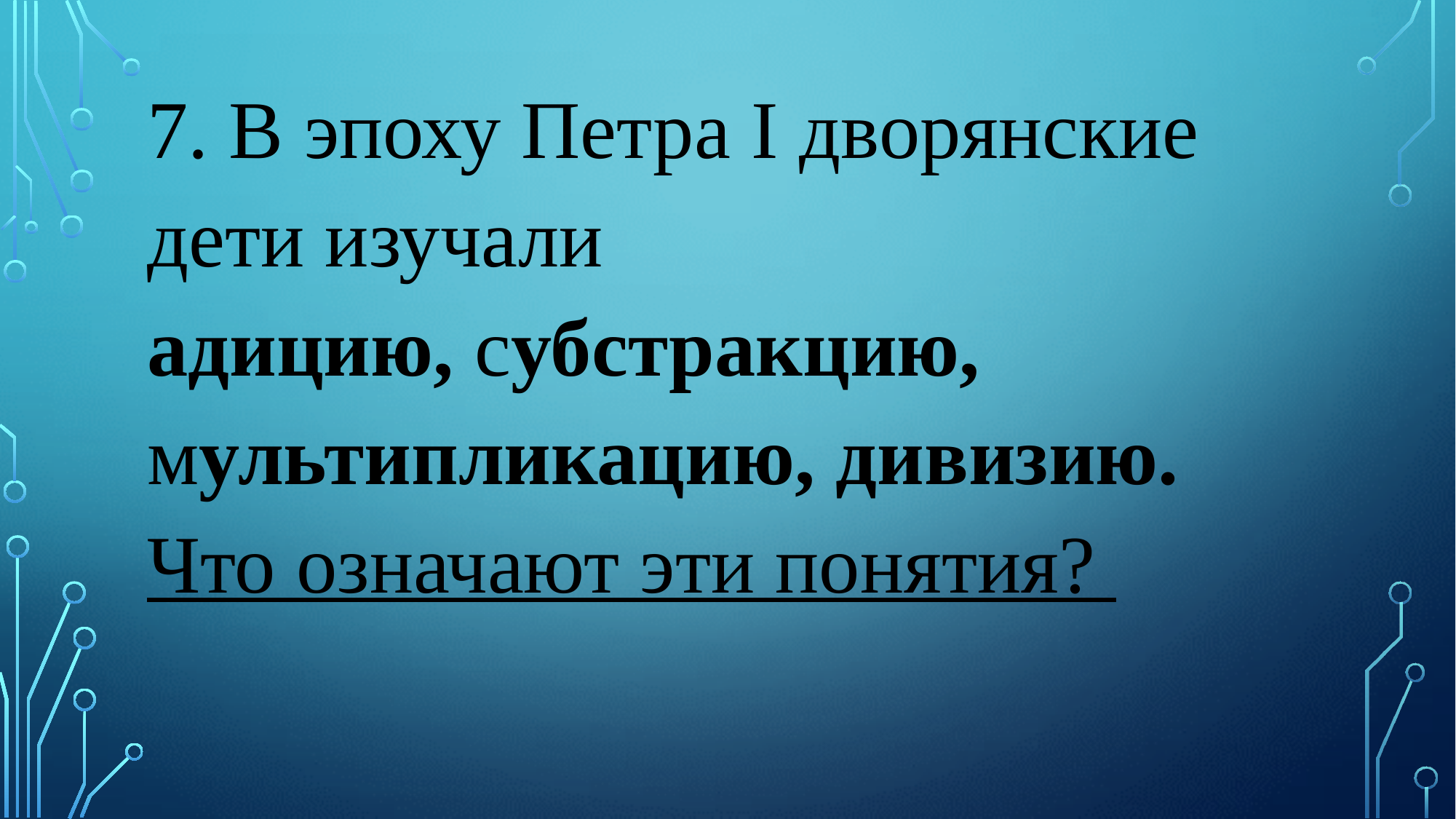

7. В эпоху Петра I дворянские дети изучали
адицию, субстракцию, мультипликацию, дивизию. Что означают эти понятия?